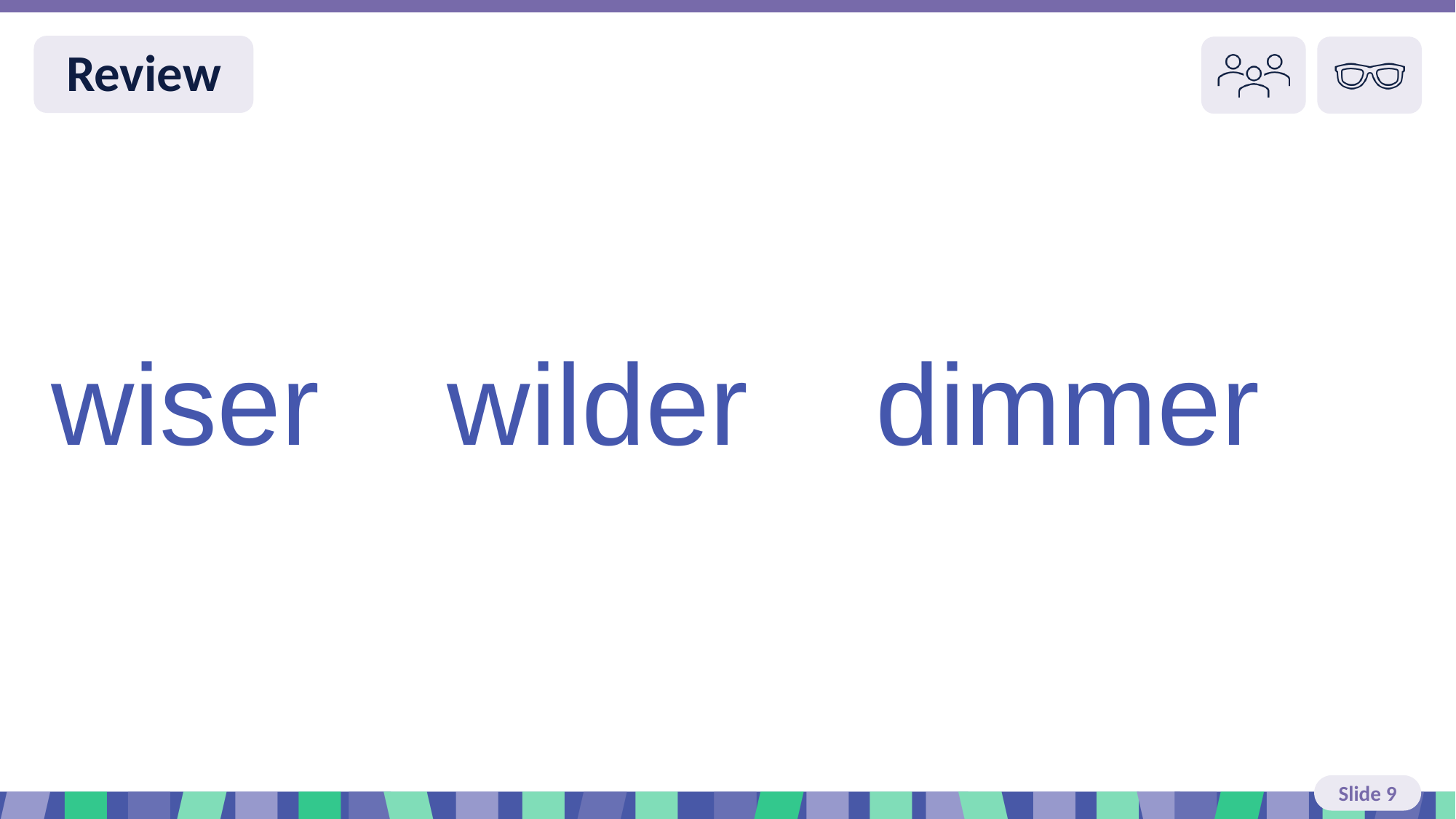

Slide 9 Review You do
wiser    wilder    dimmer